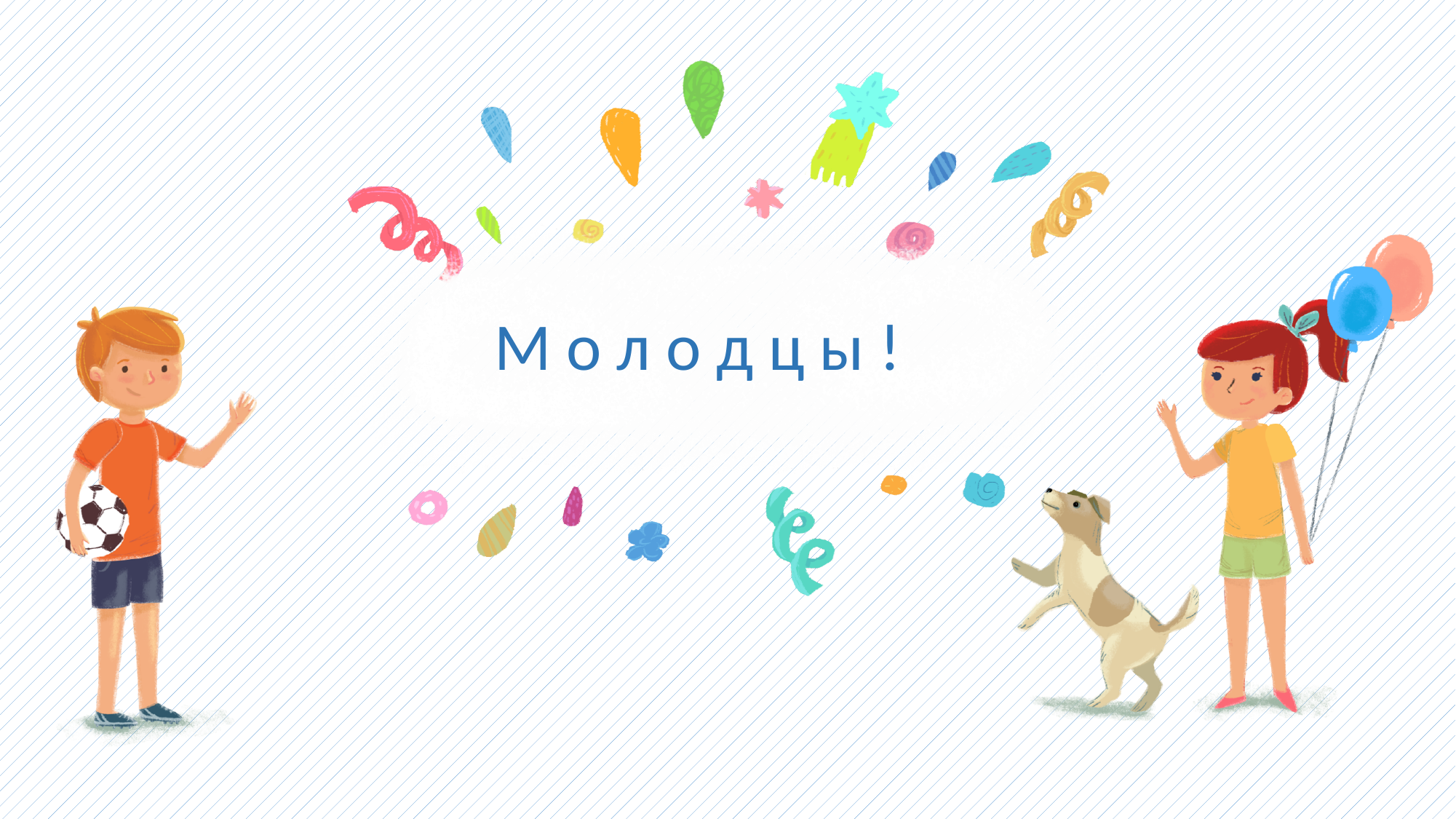

# М о л о д ц ы !